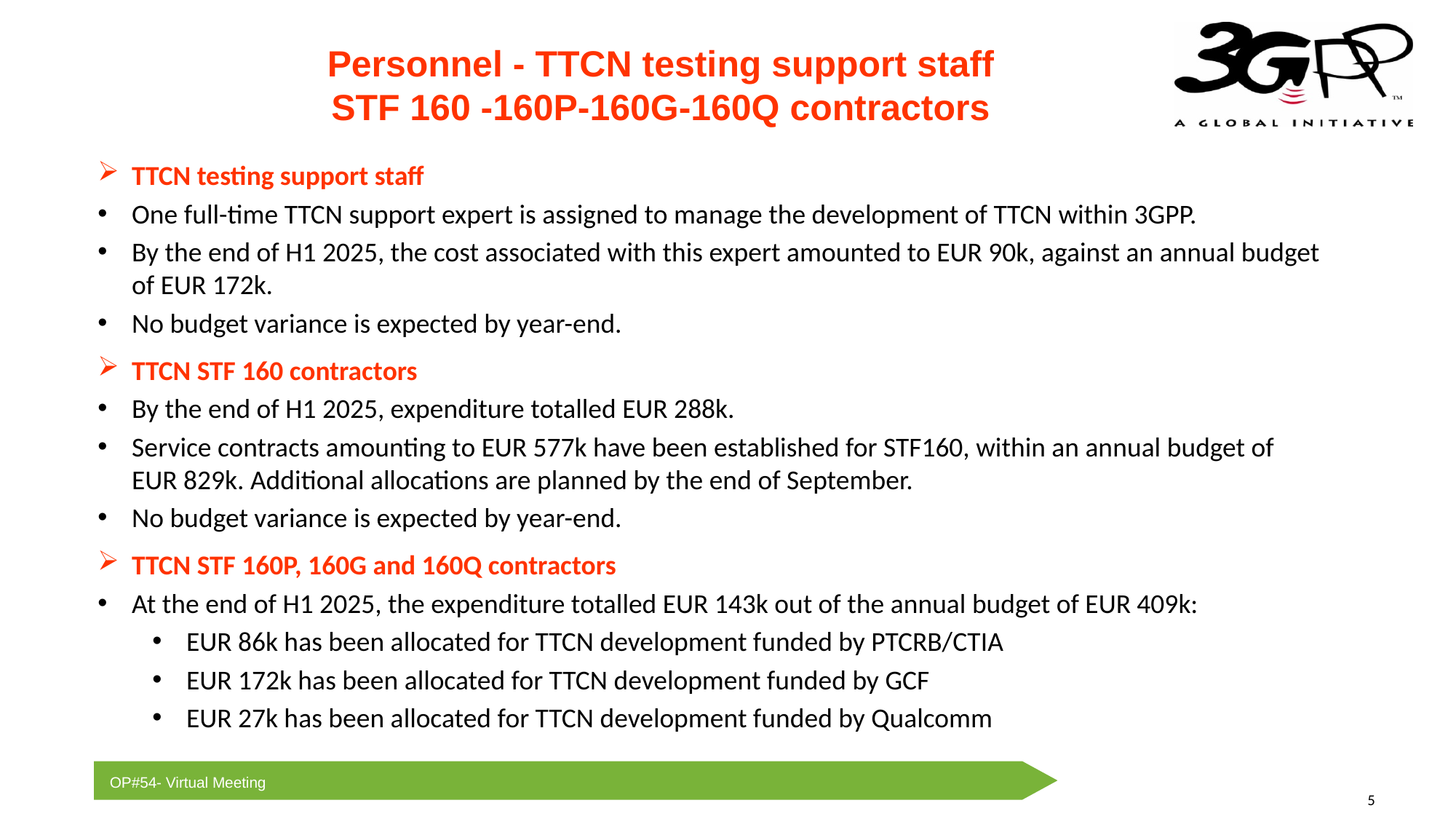

Personnel - TTCN testing support staff
STF 160 -160P-160G-160Q contractors

TTCN testing support staff
One full-time TTCN support expert is assigned to manage the development of TTCN within 3GPP.
By the end of H1 2025, the cost associated with this expert amounted to EUR 90k, against an annual budget of EUR 172k.
No budget variance is expected by year-end.
TTCN STF 160 contractors
By the end of H1 2025, expenditure totalled EUR 288k.
Service contracts amounting to EUR 577k have been established for STF160, within an annual budget of EUR 829k. Additional allocations are planned by the end of September.
No budget variance is expected by year-end.
TTCN STF 160P, 160G and 160Q contractors
At the end of H1 2025, the expenditure totalled EUR 143k out of the annual budget of EUR 409k:
EUR 86k has been allocated for TTCN development funded by PTCRB/CTIA
EUR 172k has been allocated for TTCN development funded by GCF
EUR 27k has been allocated for TTCN development funded by Qualcomm